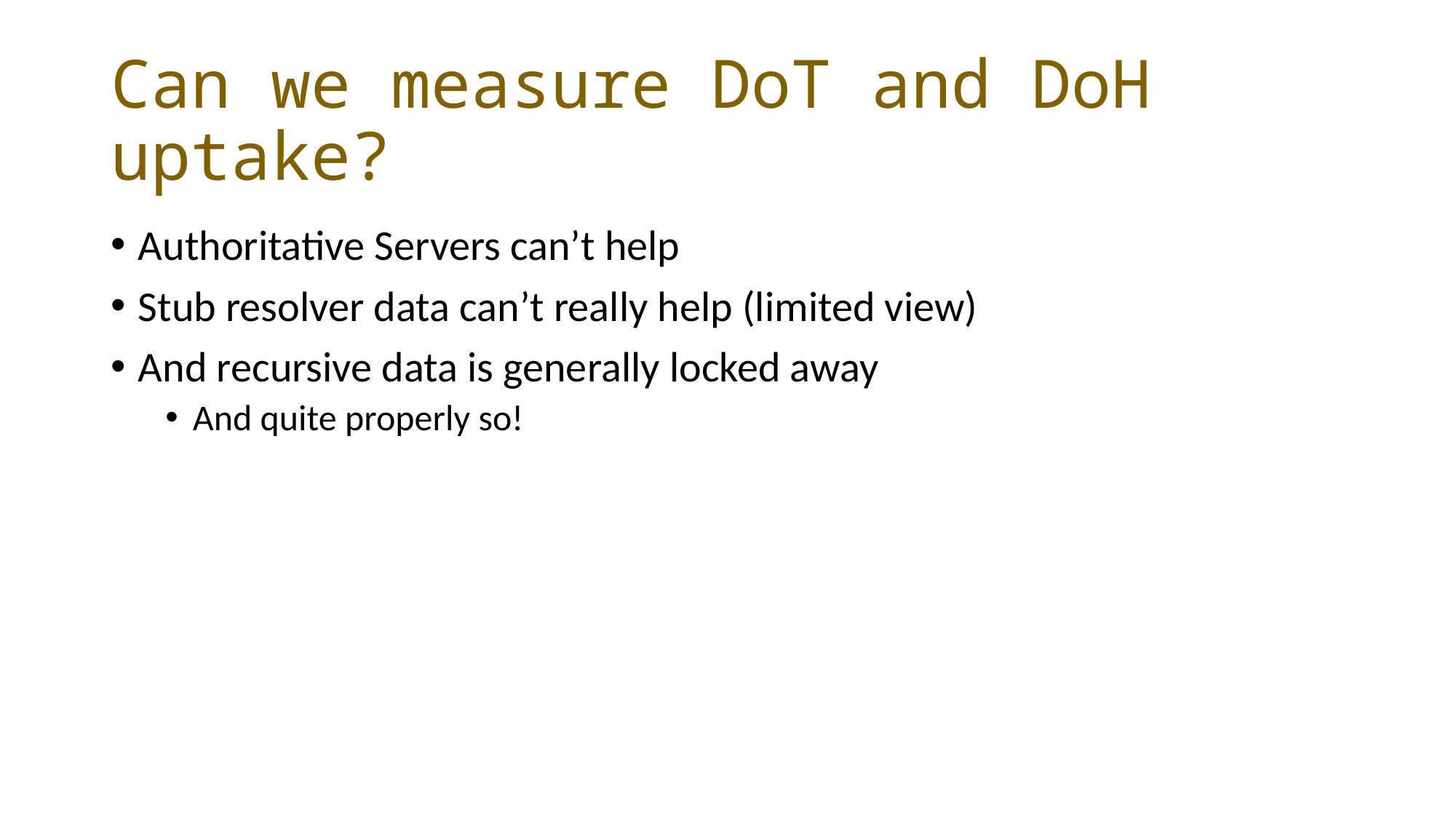

# Can we measure DoT and DoH uptake?
Authoritative Servers can’t help
Stub resolver data can’t really help (limited view)
And recursive data is generally locked away
And quite properly so!